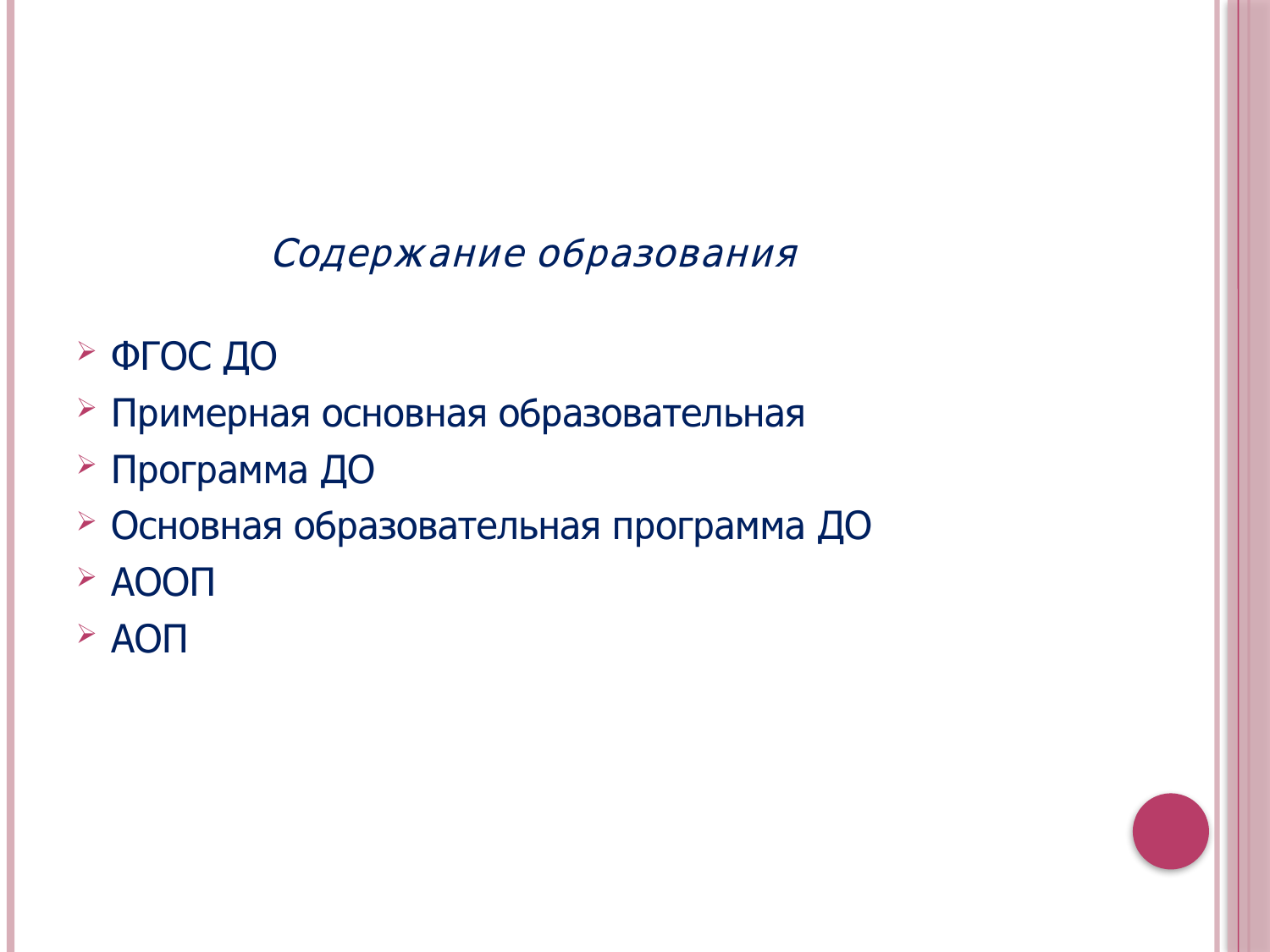

Содержание образования
ФГОС ДО
Примерная основная образовательная
Программа ДО
Основная образовательная программа ДО
АООП
АОП